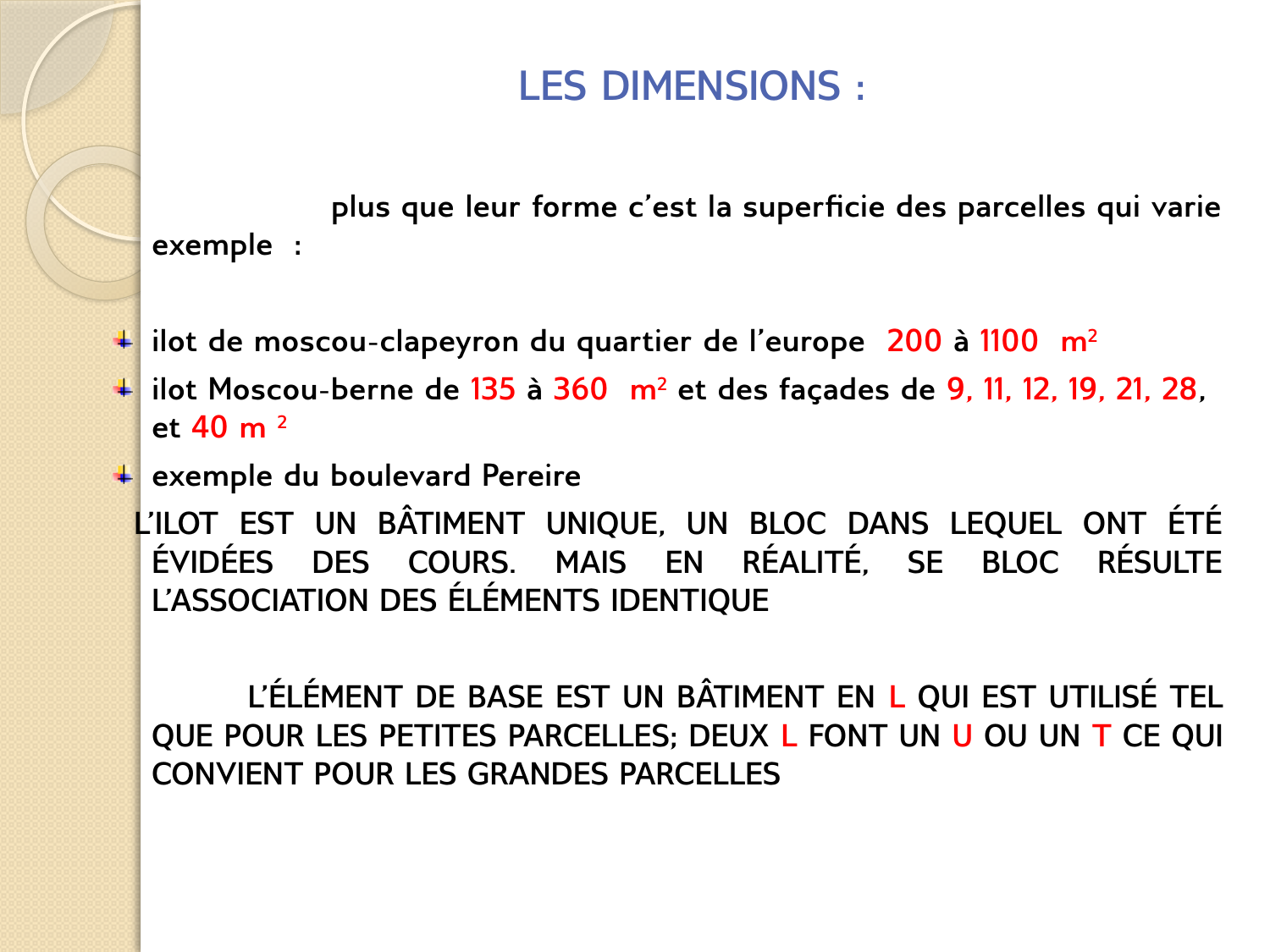

# Les dimensions :
                     plus que leur forme c’est la superficie des parcelles qui varie exemple  :

ilot de moscou-clapeyron du quartier de l’europe  200 à 1100  m2
ilot Moscou-berne de 135 à 360  m2 et des façades de 9, 11, 12, 19, 21, 28, et 40 m 2
exemple du boulevard Pereire
 L’ilot est un bâtiment unique, un bloc dans lequel ont été évidées des cours. Mais en réalité, se bloc résulte l’association des éléments identique

           L’élément de base est un bâtiment en L qui est utilisé tel que pour les petites parcelles; deux L font un U ou un T ce qui convient pour les grandes parcelles